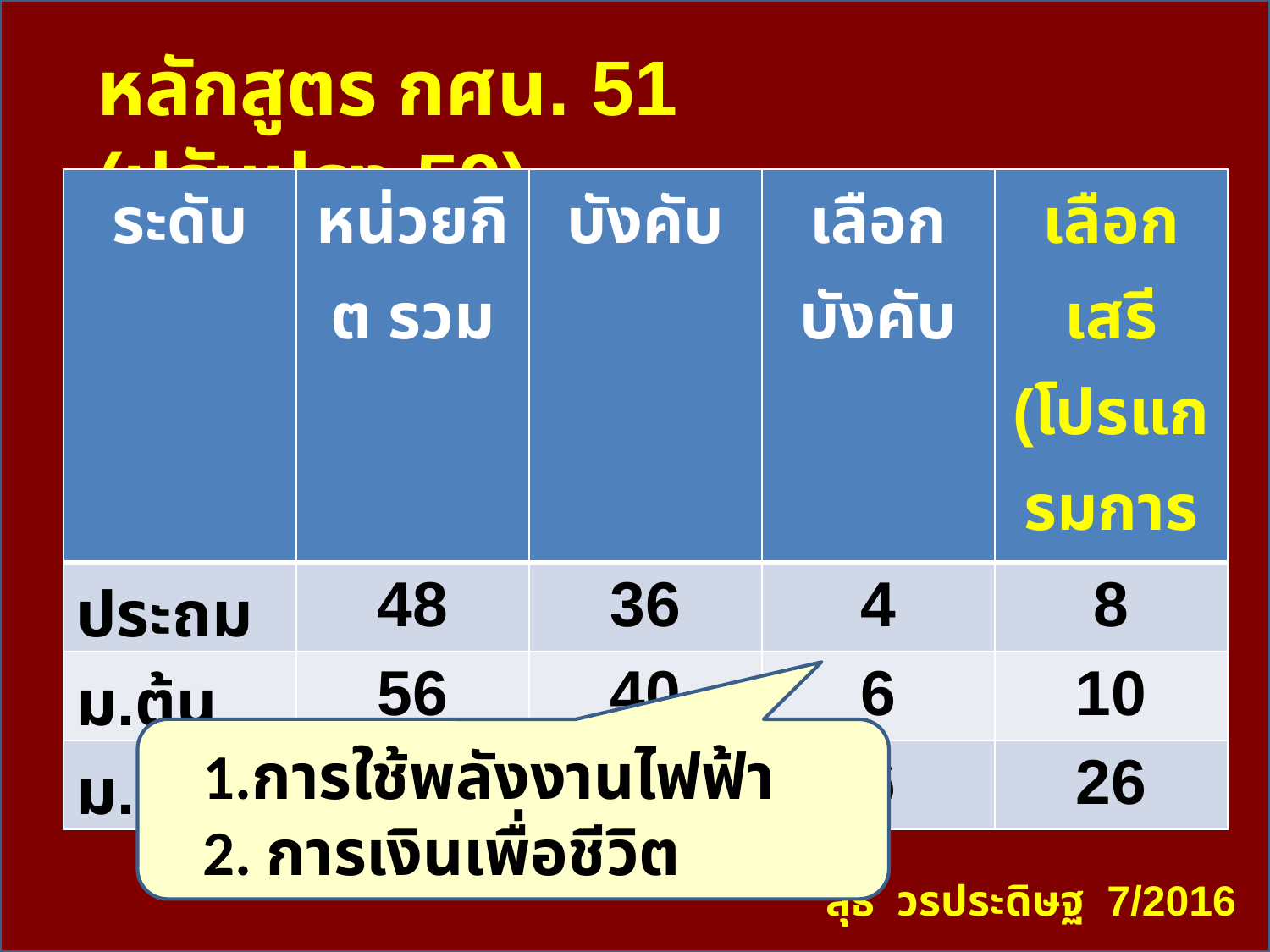

หลักสูตร กศน. 51 (ปรับปรุง 59)
| ระดับ | หน่วยกิต รวม | บังคับ | เลือกบังคับ | เลือกเสรี (โปรแกรมการเรียนรู้) |
| --- | --- | --- | --- | --- |
| ประถม | 48 | 36 | 4 | 8 |
| ม.ต้น | 56 | 40 | 6 | 10 |
| ม.ปลาย | 76 | 44 | 6 | 26 |

1.การใช้พลังงานไฟฟ้า
2. การเงินเพื่อชีวิต
สุธี  วรประดิษฐ  7/2016